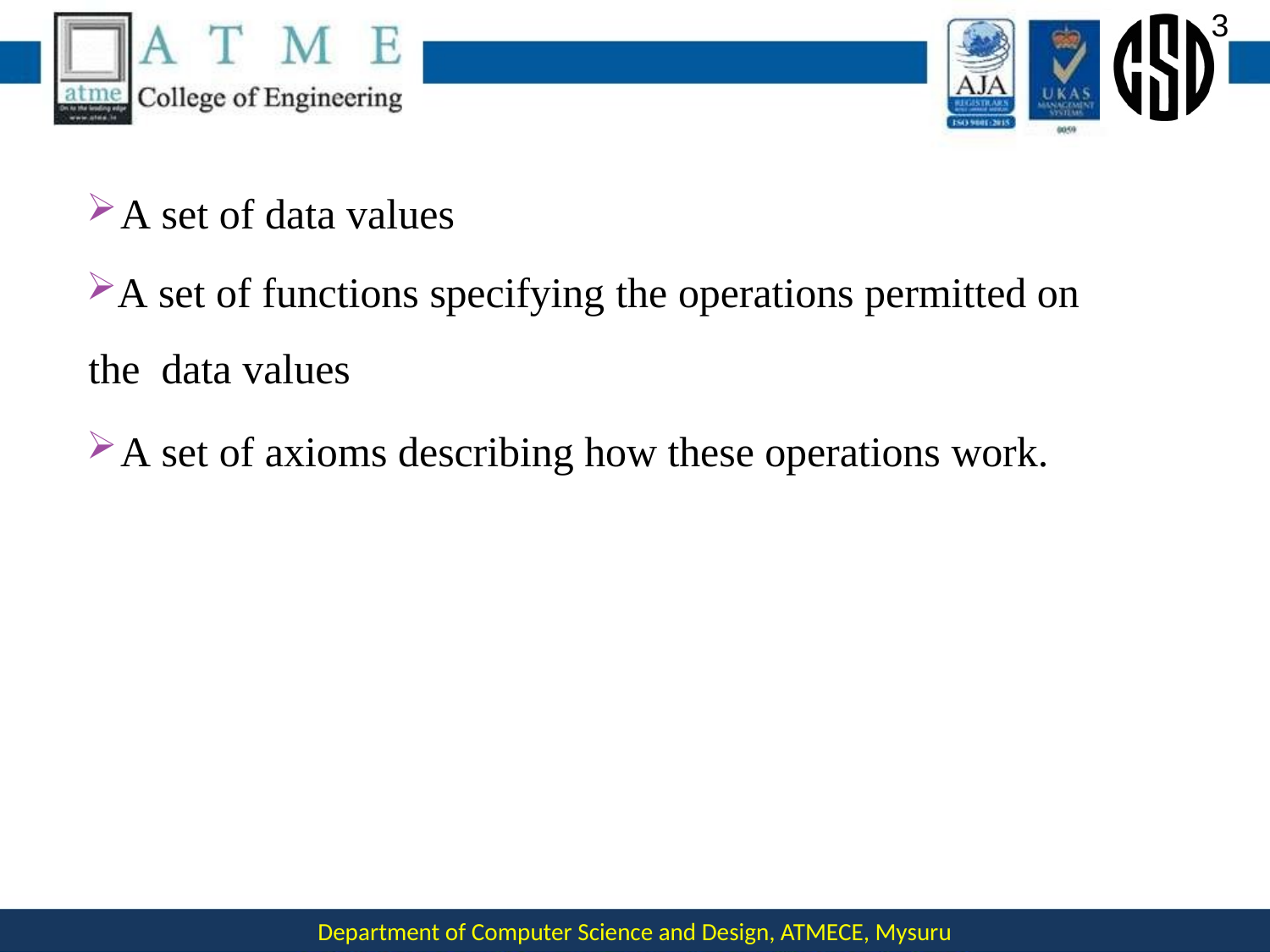

3
A set of data values
A set of functions specifying the operations permitted on the  data values
A set of axioms describing how these operations work.